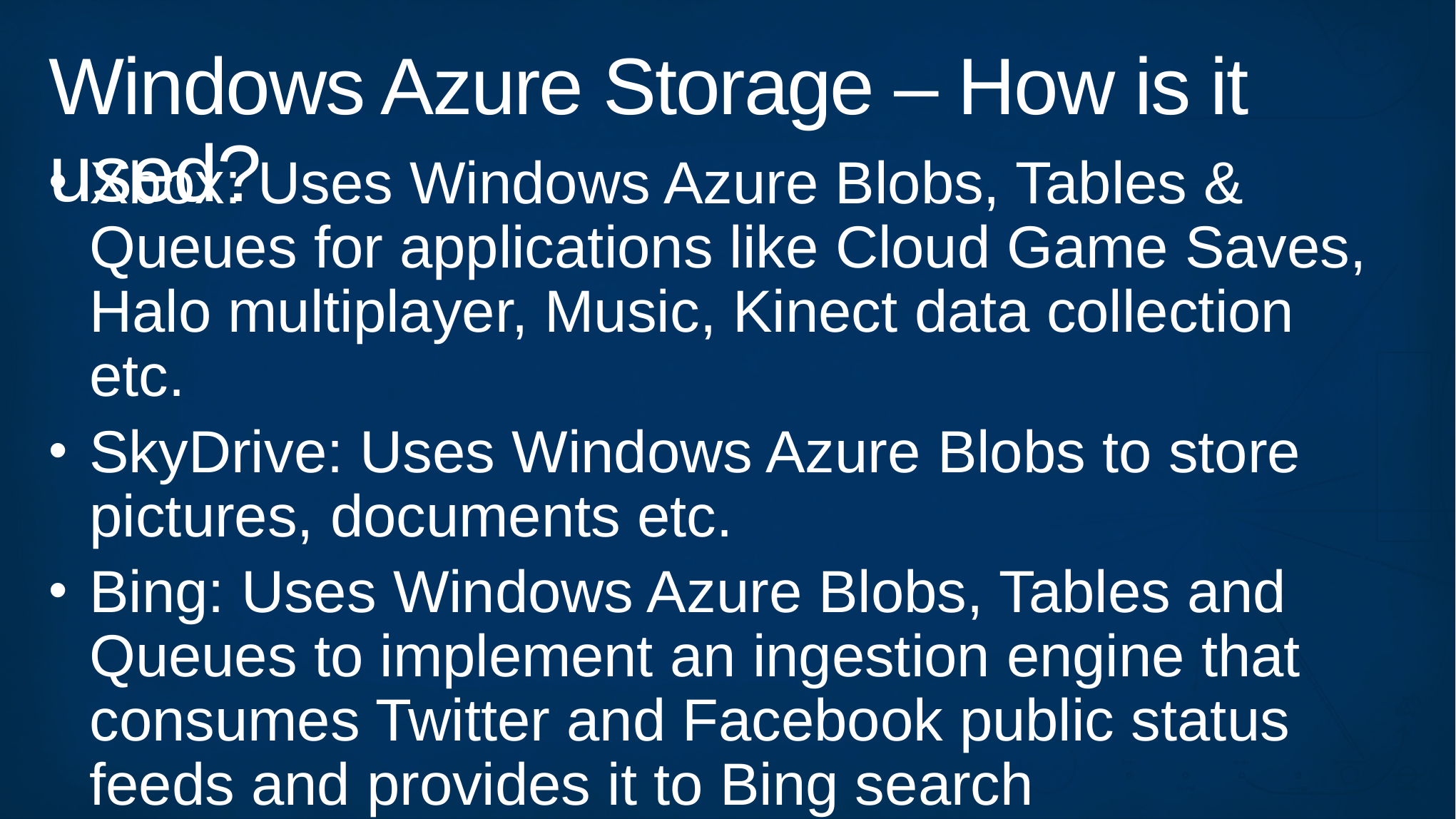

# Windows Azure Storage – How is it used?
Xbox: Uses Windows Azure Blobs, Tables & Queues for applications like Cloud Game Saves, Halo multiplayer, Music, Kinect data collection etc.
SkyDrive: Uses Windows Azure Blobs to store pictures, documents etc.
Bing: Uses Windows Azure Blobs, Tables and Queues to implement an ingestion engine that consumes Twitter and Facebook public status feeds and provides it to Bing search

And many more…